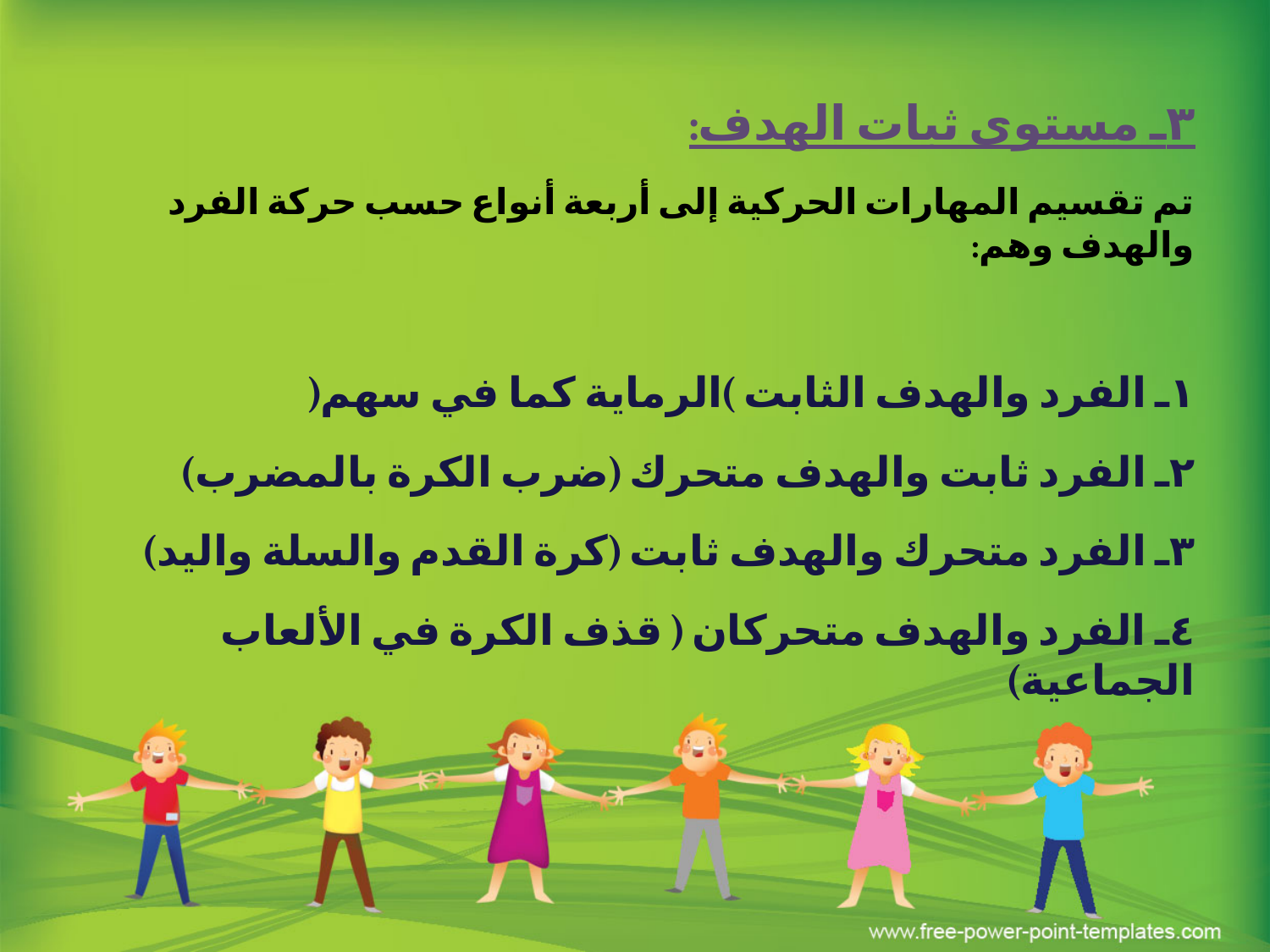

٣ـ مستوى ثبات الهدف:
تم تقسيم المهارات الحركية إلى أربعة أنواع حسب حركة الفرد والهدف وهم:

١ـ الفرد والهدف الثابت )الرماية كما في سهم(
٢ـ الفرد ثابت والهدف متحرك (ضرب الكرة بالمضرب)
٣ـ الفرد متحرك والهدف ثابت (كرة القدم والسلة واليد)
٤ـ الفرد والهدف متحركان ( قذف الكرة في الألعاب الجماعية)